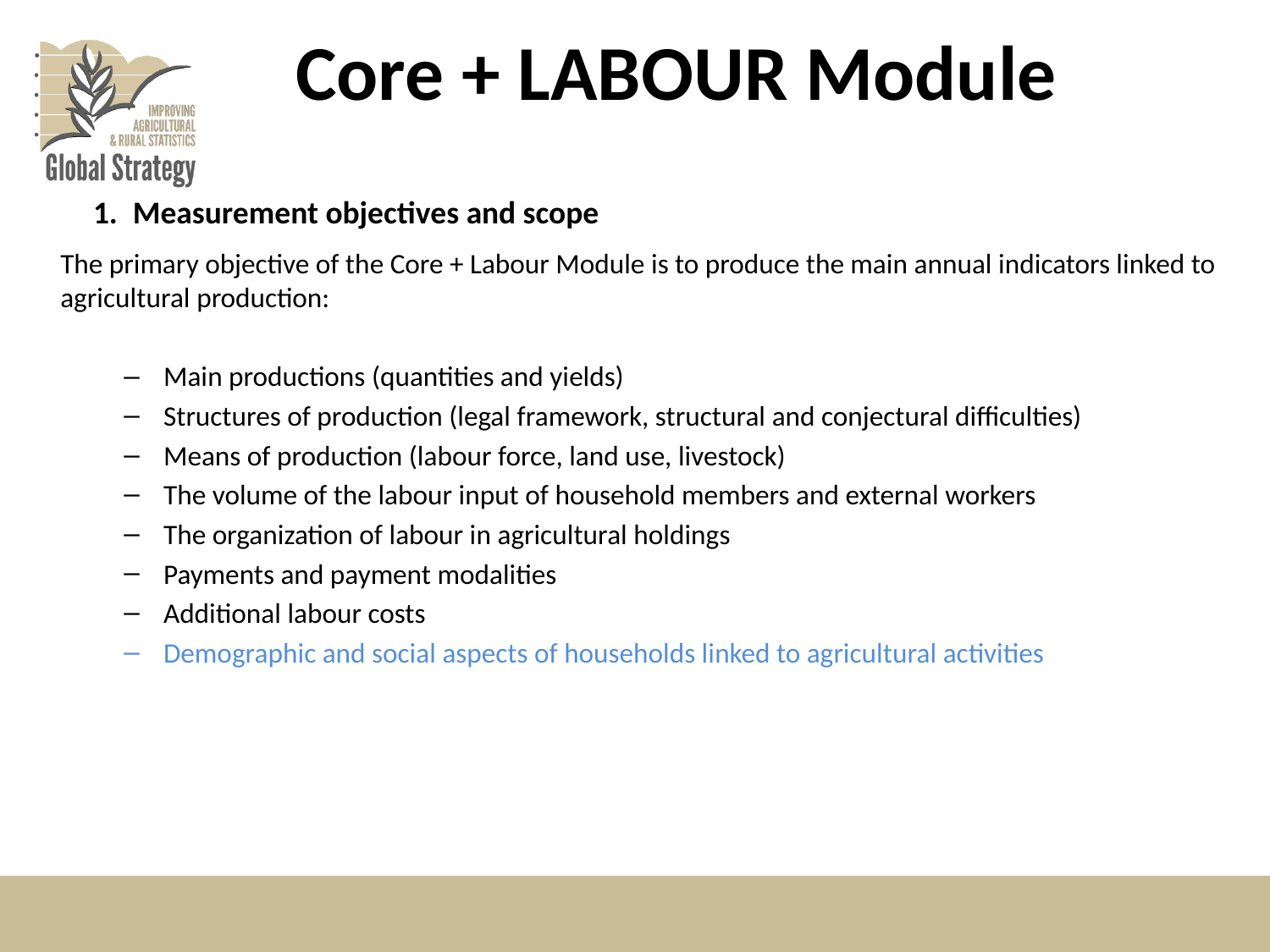

# Core + LABOUR Module
Measurement objectives and scope
The primary objective of the Core + Labour Module is to produce the main annual indicators linked to agricultural production:

Main productions (quantities and yields)
Structures of production (legal framework, structural and conjectural difficulties)
Means of production (labour force, land use, livestock)
The volume of the labour input of household members and external workers
The organization of labour in agricultural holdings
Payments and payment modalities
Additional labour costs
Demographic and social aspects of households linked to agricultural activities